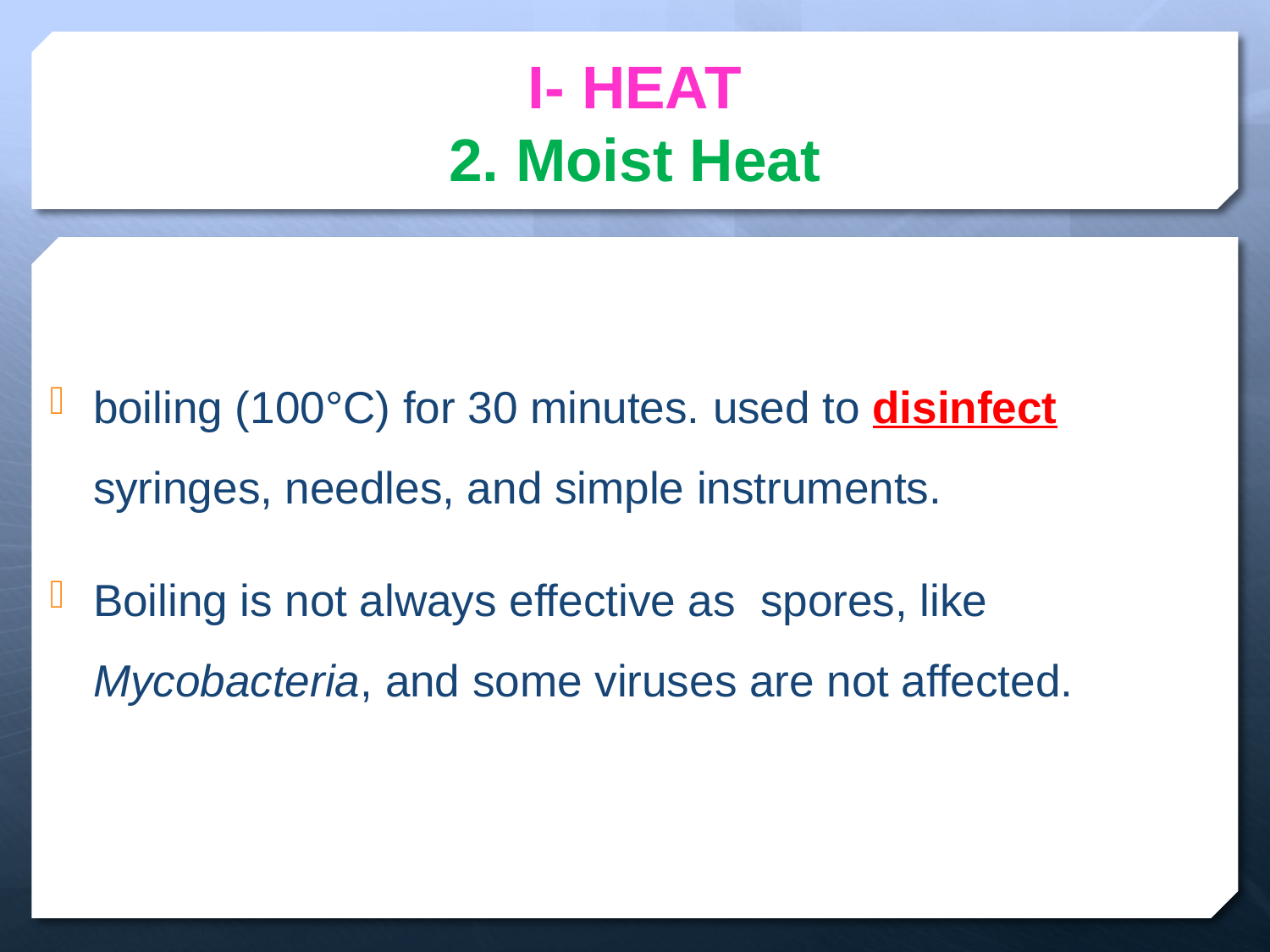

# I- HEAT 2. Moist Heat

boiling (100°C) for 30 minutes. used to disinfect syringes, needles, and simple instruments.
Boiling is not always effective as  spores, like Mycobacteria, and some viruses are not affected.